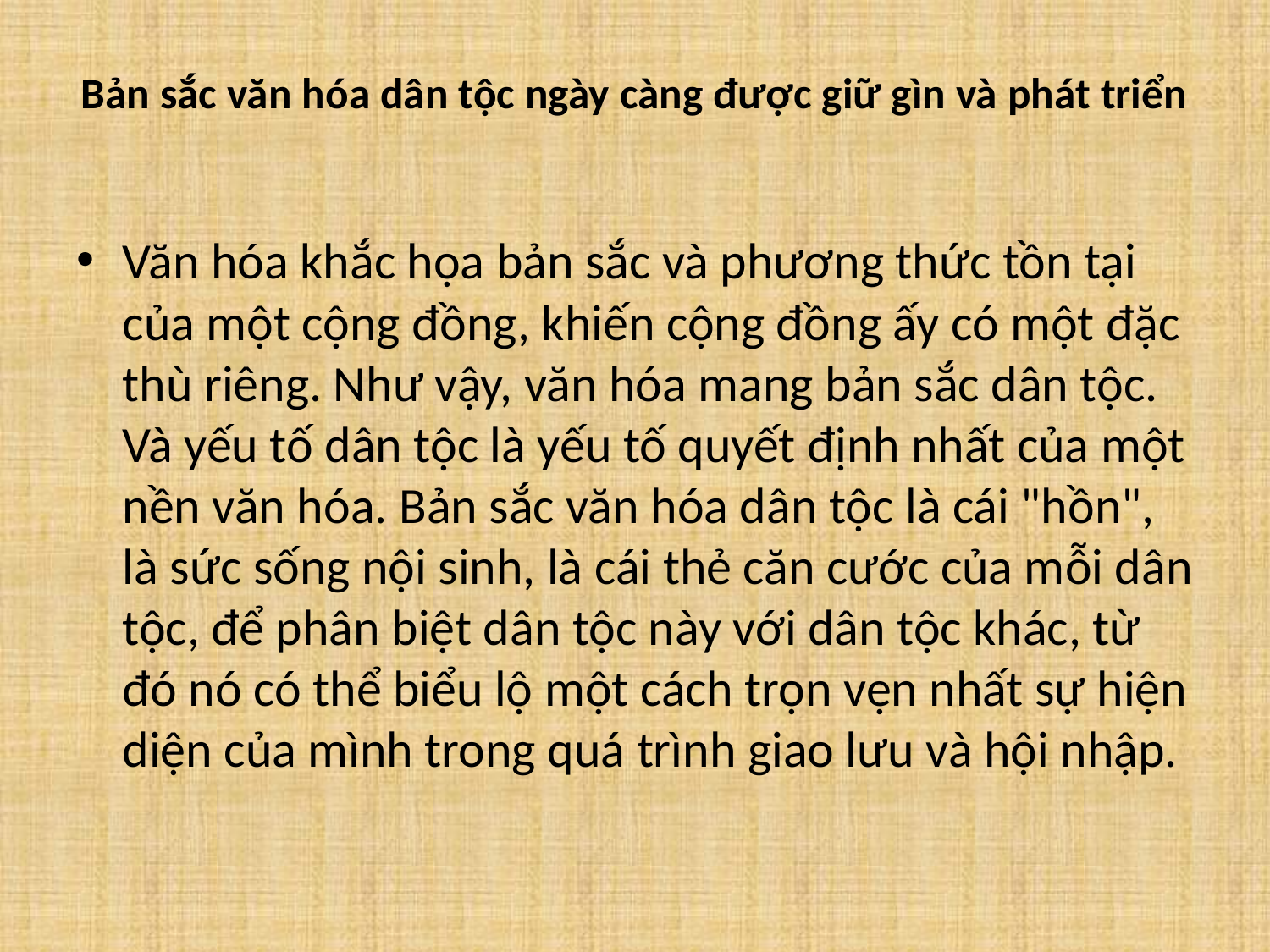

# Bản sắc văn hóa dân tộc ngày càng được giữ gìn và phát triển
Văn hóa khắc họa bản sắc và phương thức tồn tại của một cộng đồng, khiến cộng đồng ấy có một đặc thù riêng. Như vậy, văn hóa mang bản sắc dân tộc. Và yếu tố dân tộc là yếu tố quyết định nhất của một nền văn hóa. Bản sắc văn hóa dân tộc là cái "hồn", là sức sống nội sinh, là cái thẻ căn cước của mỗi dân tộc, để phân biệt dân tộc này với dân tộc khác, từ đó nó có thể biểu lộ một cách trọn vẹn nhất sự hiện diện của mình trong quá trình giao lưu và hội nhập.